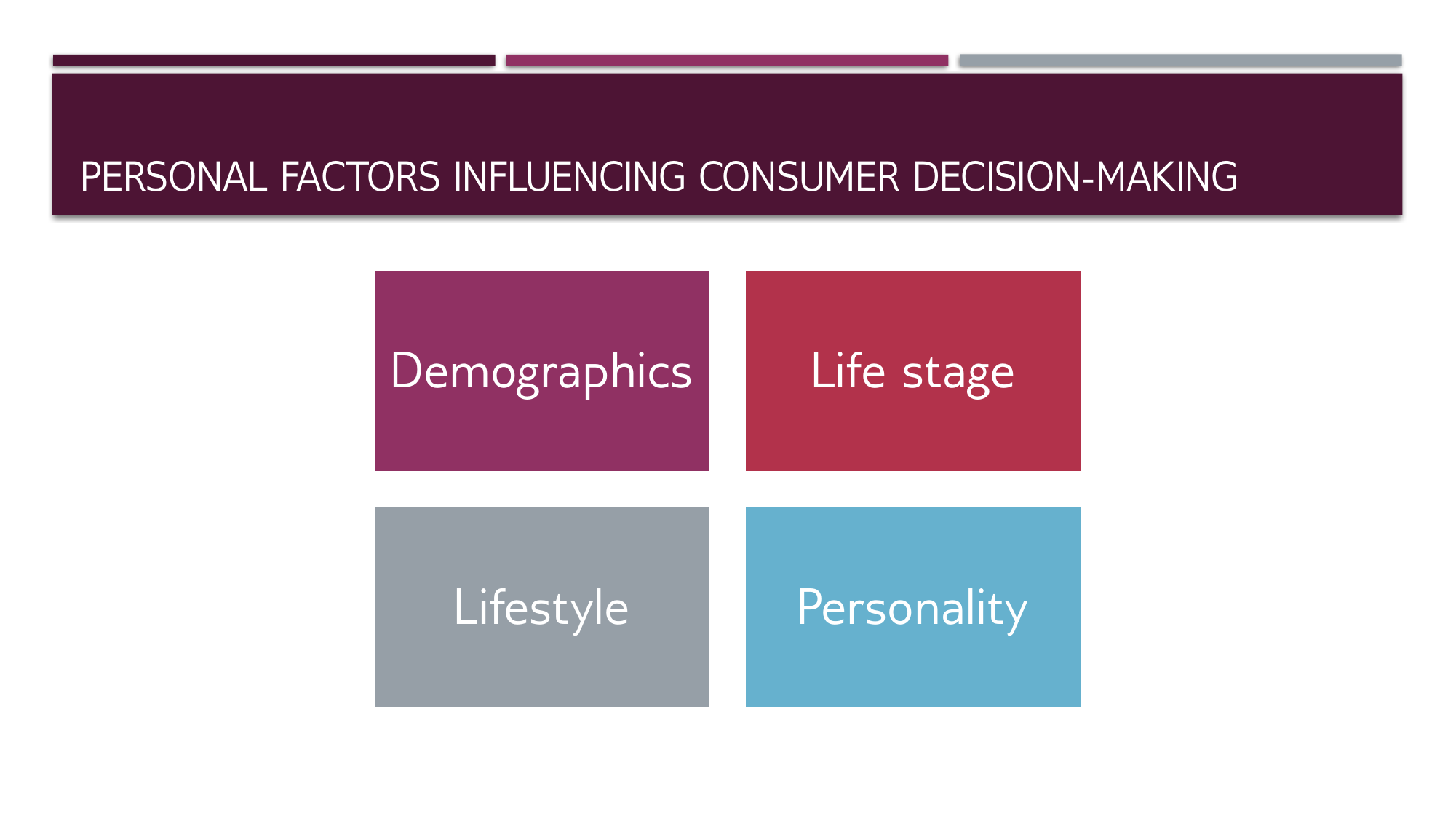

# Personal factors influencing consumer decision-making
Demographics
Life stage
Lifestyle
Personality